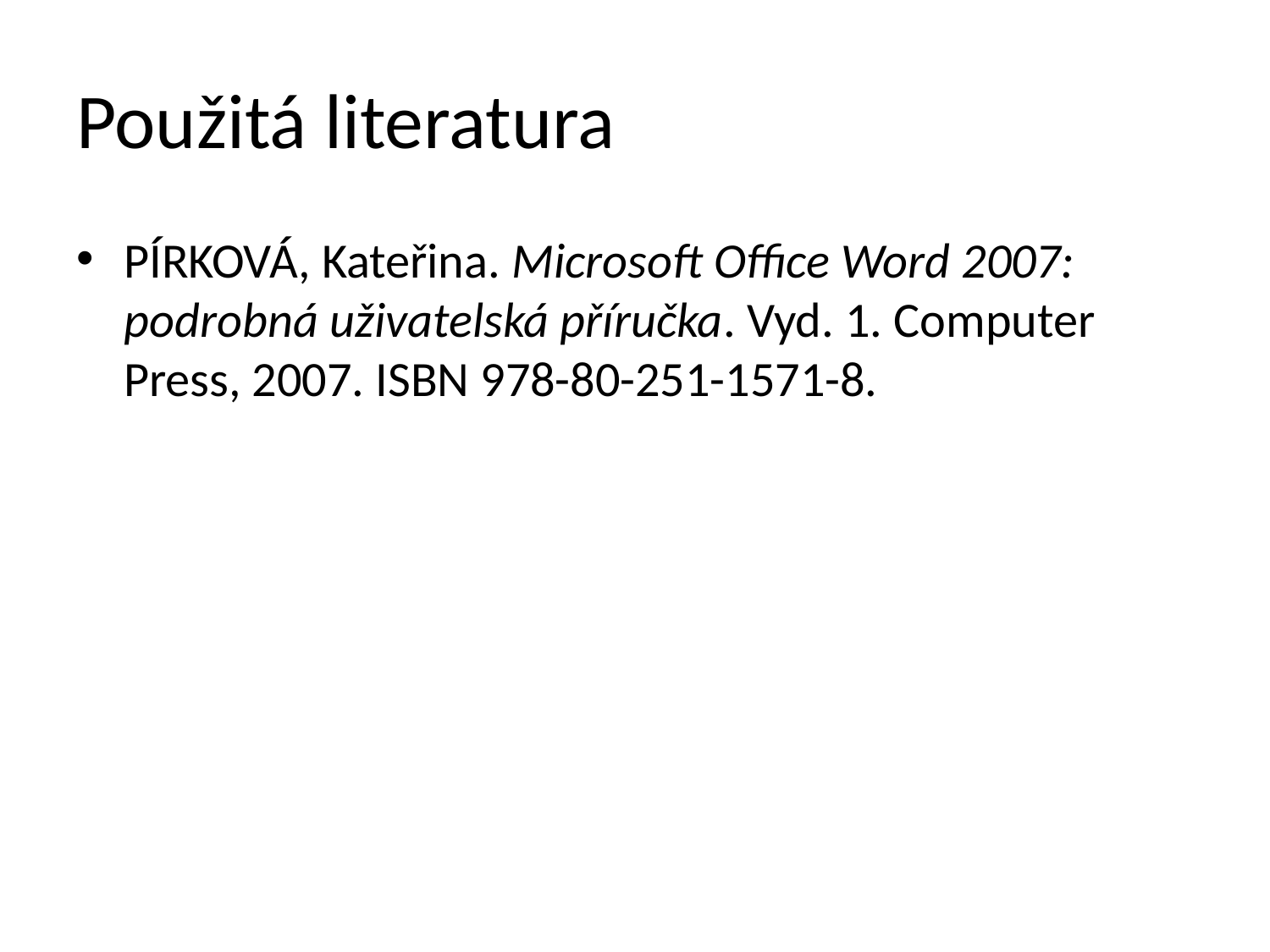

# Použitá literatura
PÍRKOVÁ, Kateřina. Microsoft Office Word 2007: podrobná uživatelská příručka. Vyd. 1. Computer Press, 2007. ISBN 978-80-251-1571-8.